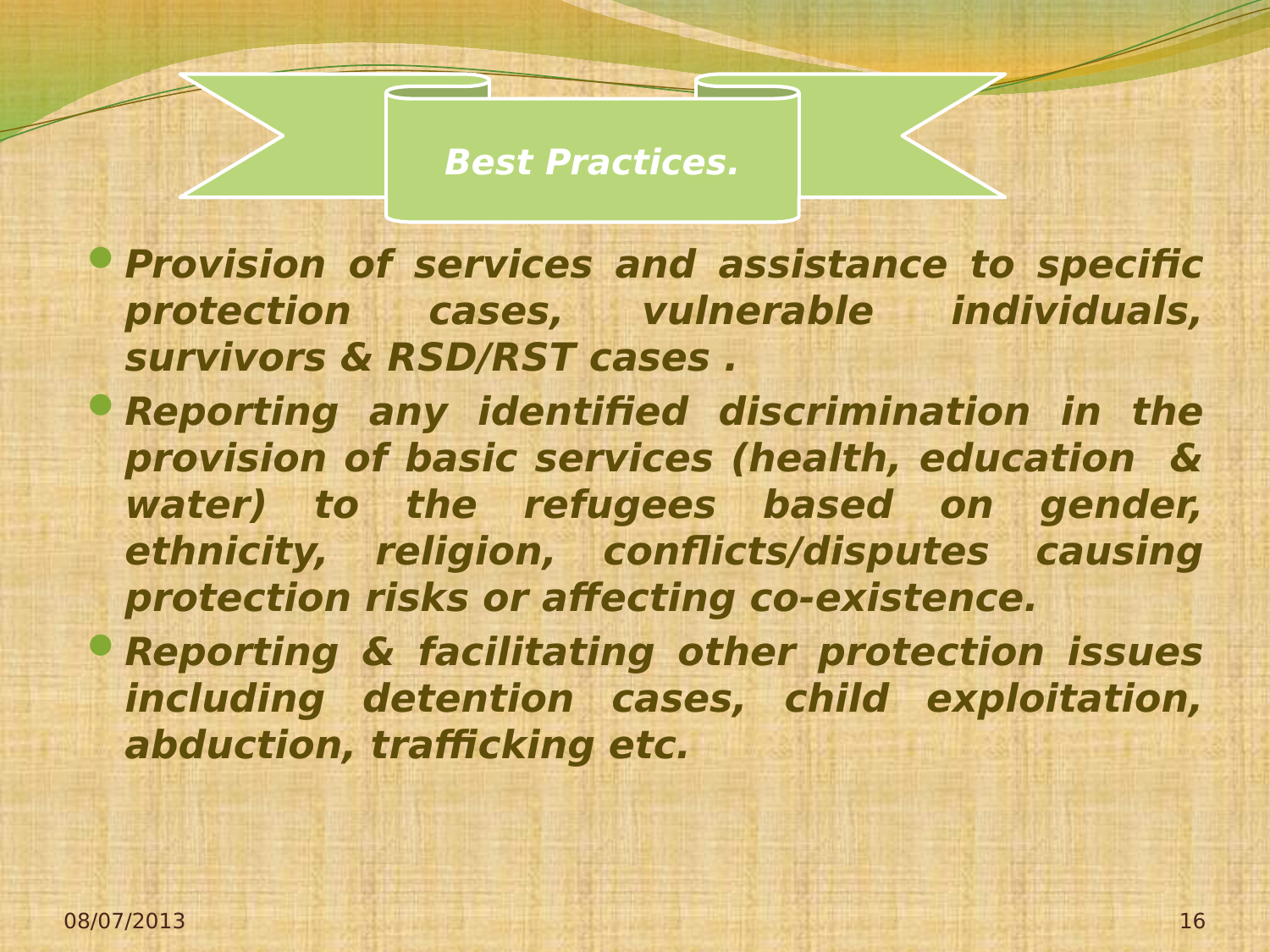

Best Practices.
Provision of services and assistance to specific protection cases, vulnerable individuals, survivors & RSD/RST cases .
Reporting any identified discrimination in the provision of basic services (health, education  & water) to the refugees based on gender, ethnicity, religion, conflicts/disputes causing protection risks or affecting co-existence.
Reporting & facilitating other protection issues including detention cases, child exploitation, abduction, trafficking etc.

08/07/2013
16